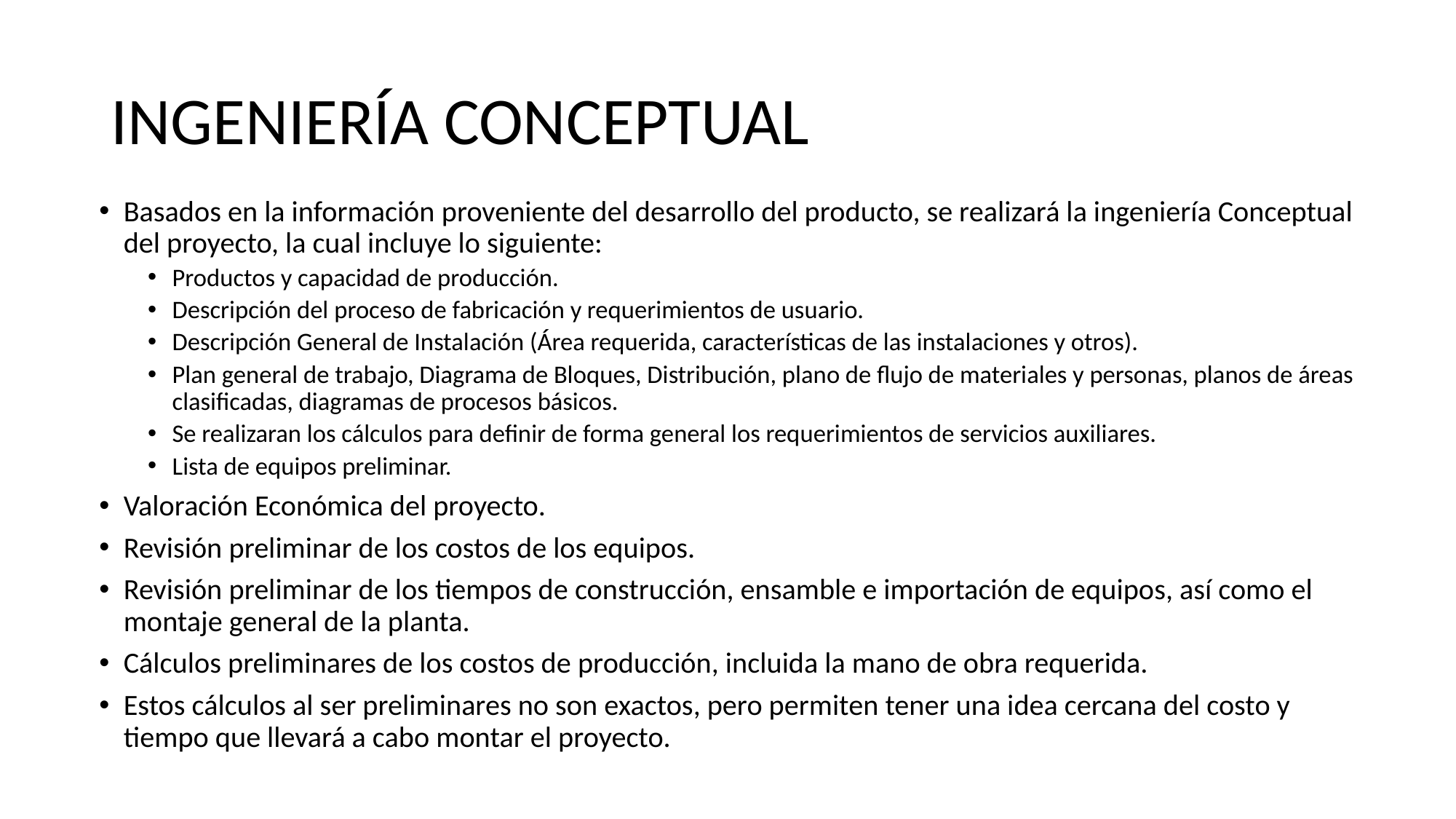

# INGENIERÍA CONCEPTUAL
Basados en la información proveniente del desarrollo del producto, se realizará la ingeniería Conceptual del proyecto, la cual incluye lo siguiente:
Productos y capacidad de producción.
Descripción del proceso de fabricación y requerimientos de usuario.
Descripción General de Instalación (Área requerida, características de las instalaciones y otros).
Plan general de trabajo, Diagrama de Bloques, Distribución, plano de flujo de materiales y personas, planos de áreas clasificadas, diagramas de procesos básicos.
Se realizaran los cálculos para definir de forma general los requerimientos de servicios auxiliares.
Lista de equipos preliminar.
Valoración Económica del proyecto.
Revisión preliminar de los costos de los equipos.
Revisión preliminar de los tiempos de construcción, ensamble e importación de equipos, así como el montaje general de la planta.
Cálculos preliminares de los costos de producción, incluida la mano de obra requerida.
Estos cálculos al ser preliminares no son exactos, pero permiten tener una idea cercana del costo y tiempo que llevará a cabo montar el proyecto.